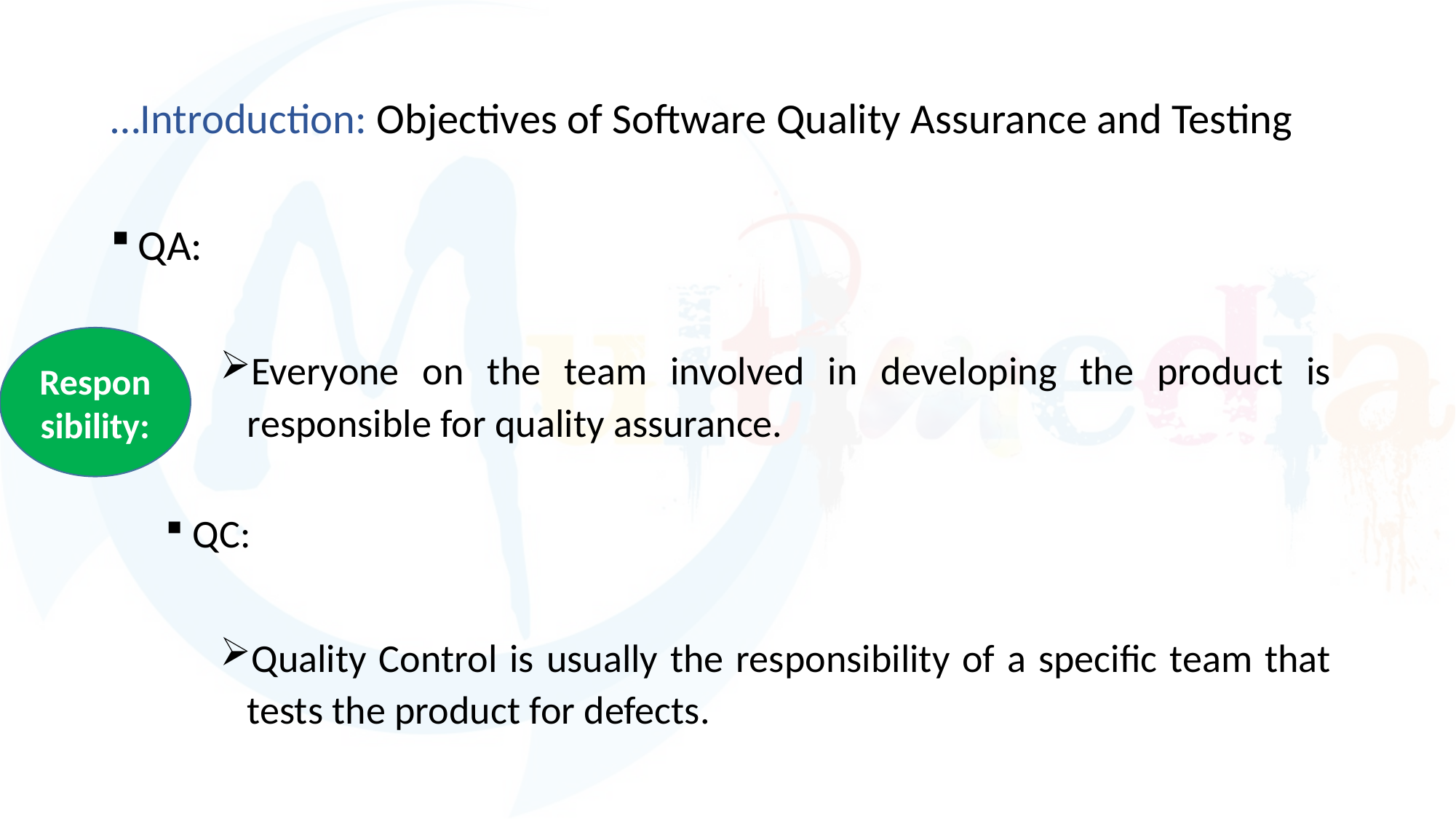

# …Introduction: Objectives of Software Quality Assurance and Testing
QA:

Everyone on the team involved in developing the product is responsible for quality assurance.

QC:

Quality Control is usually the responsibility of a specific team that tests the product for defects.
Responsibility: